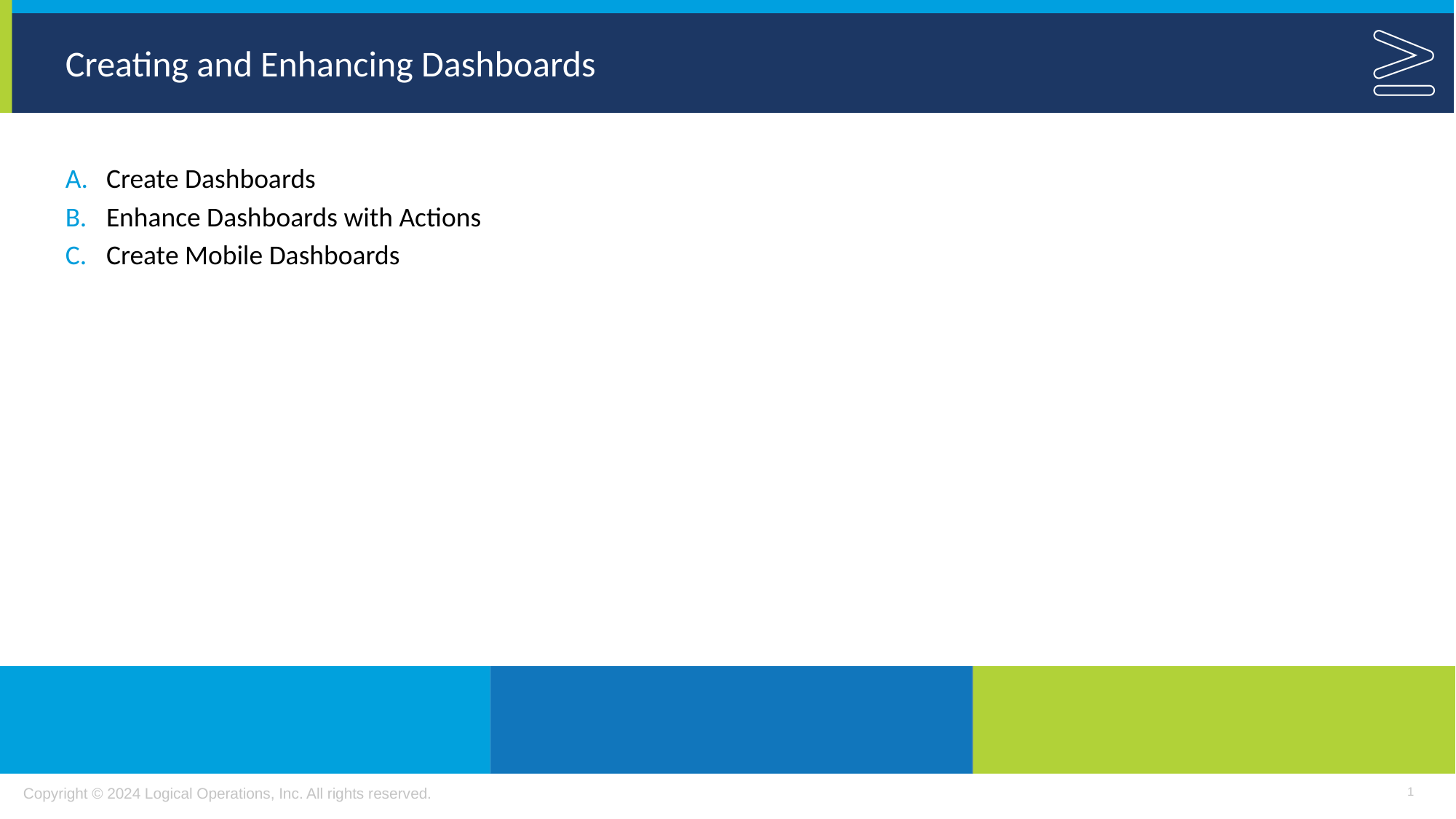

# Creating and Enhancing Dashboards
Create Dashboards
Enhance Dashboards with Actions
Create Mobile Dashboards
1